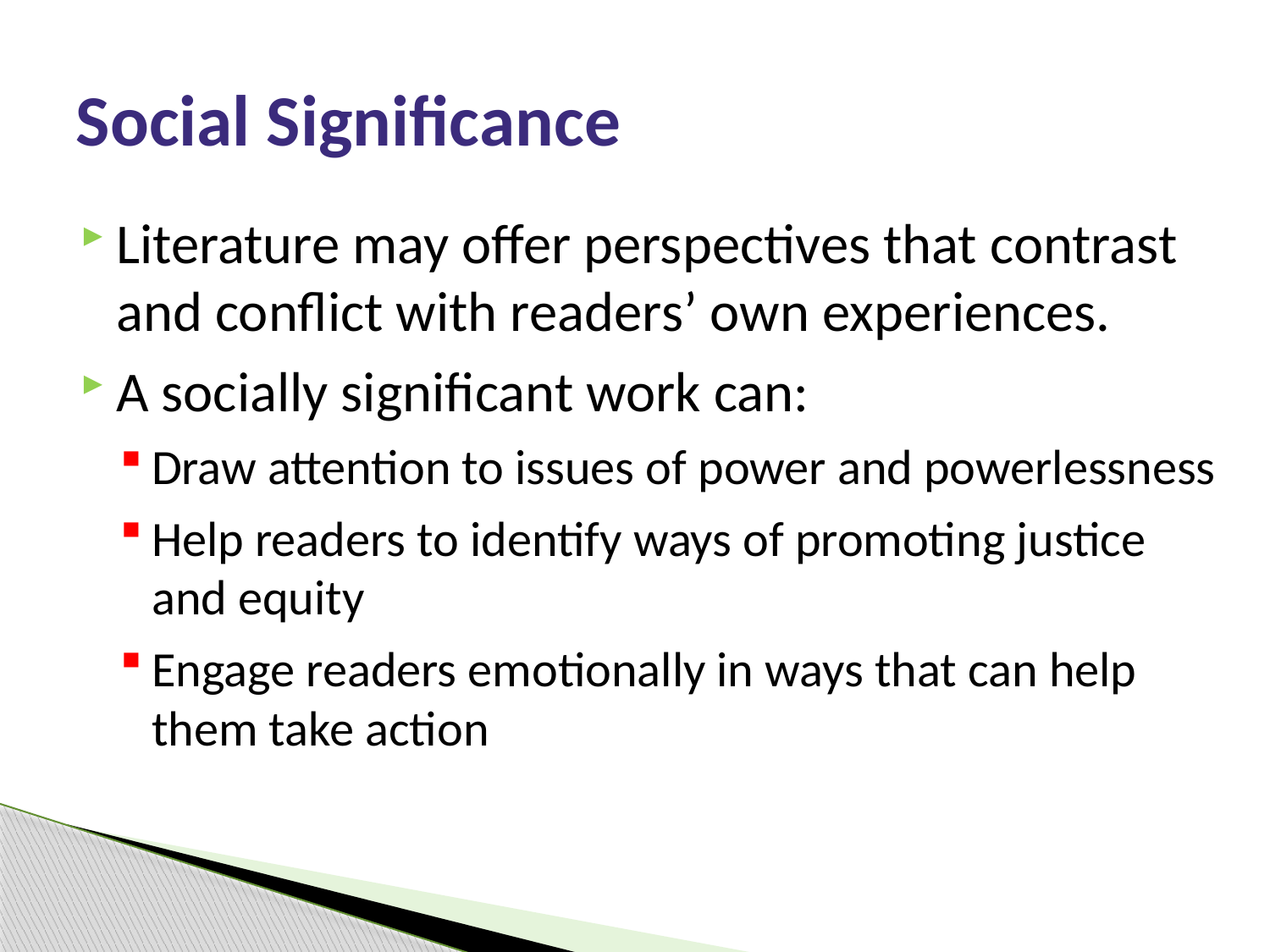

# Social Significance
Literature may offer perspectives that contrast and conflict with readers’ own experiences.
A socially significant work can:
Draw attention to issues of power and powerlessness
Help readers to identify ways of promoting justice and equity
Engage readers emotionally in ways that can help them take action